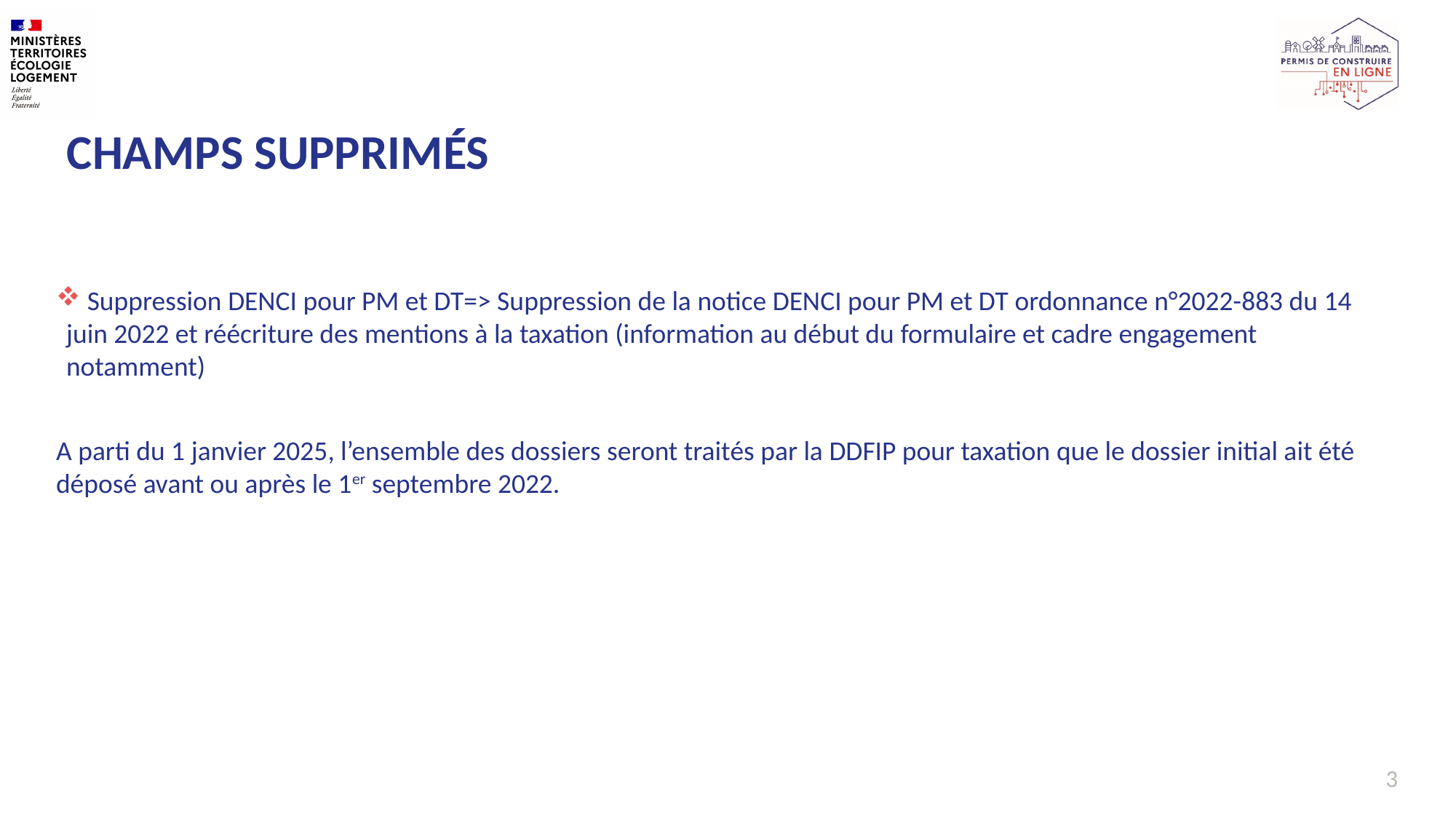

# Champs supprimés

 Suppression DENCI pour PM et DT=> Suppression de la notice DENCI pour PM et DT ordonnance n°2022-883 du 14 juin 2022 et réécriture des mentions à la taxation (information au début du formulaire et cadre engagement notamment)

A parti du 1 janvier 2025, l’ensemble des dossiers seront traités par la DDFIP pour taxation que le dossier initial ait été déposé avant ou après le 1er septembre 2022.

3